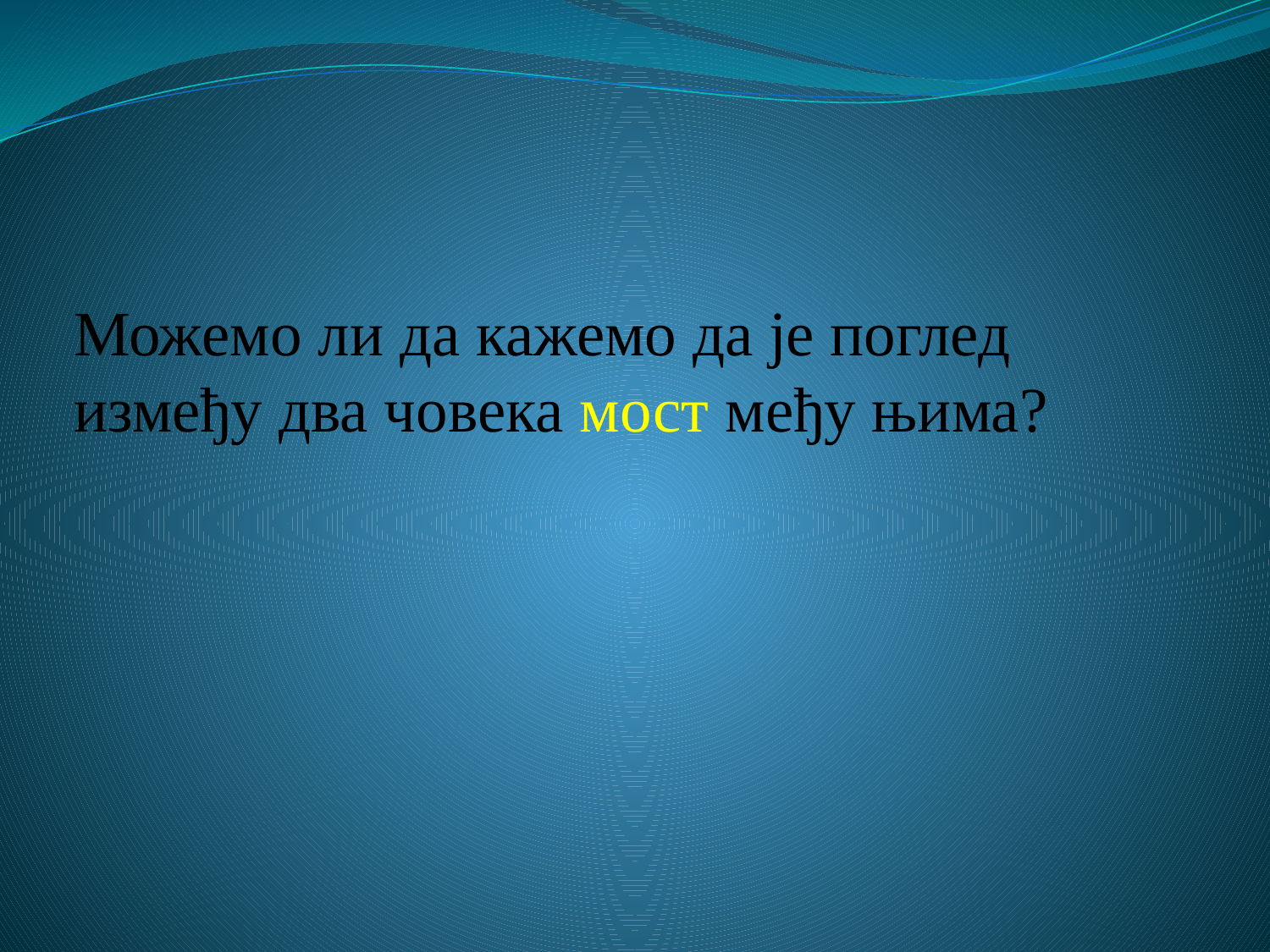

# Можемо ли да кажемо да је поглед између два човека мост међу њима?